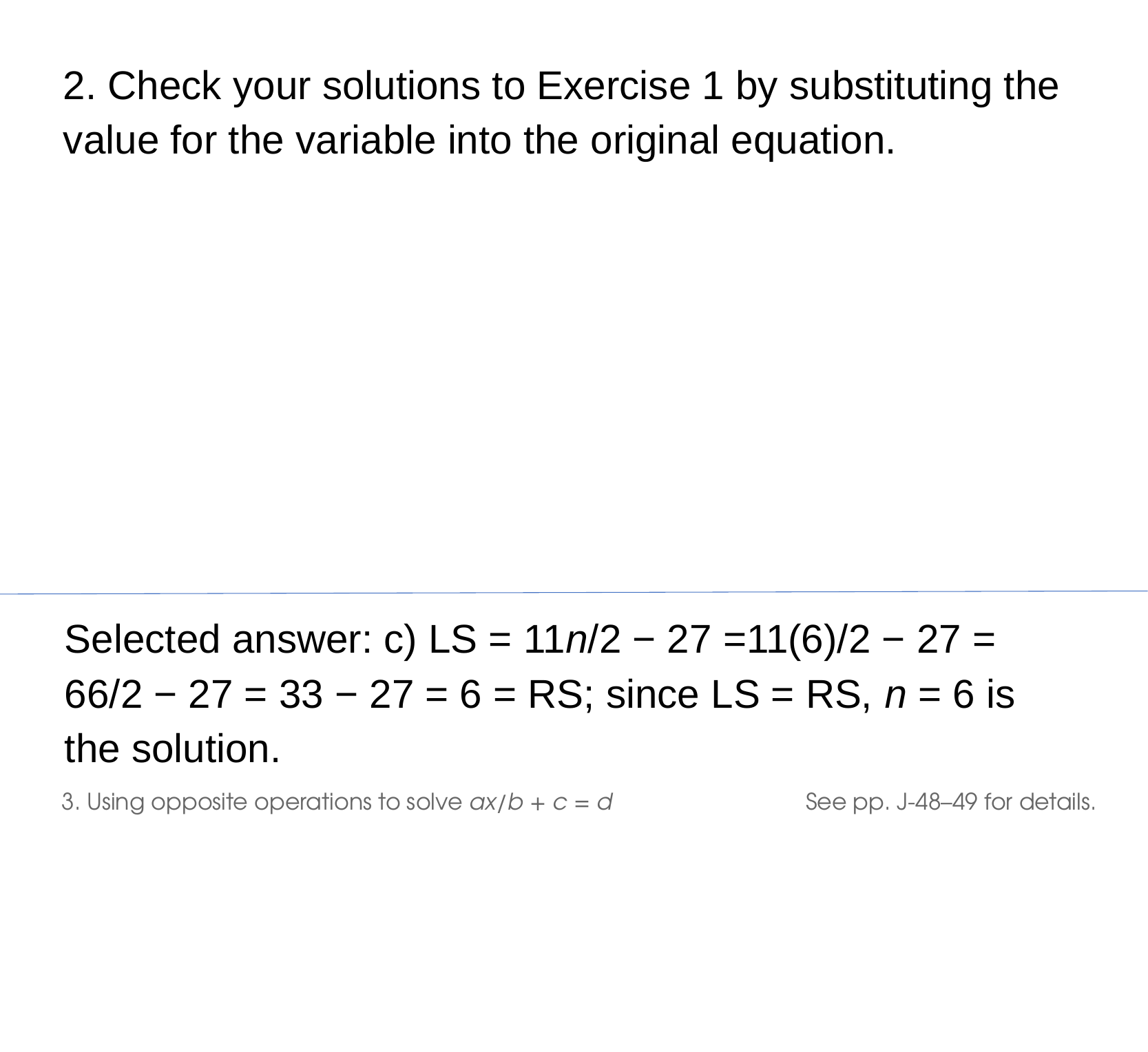

2. Check your solutions to Exercise 1 by substituting the value for the variable into the original equation.
Selected answer: c) LS = 11n/2 − 27 =11(6)/2 − 27 = 66/2 − 27 = 33 − 27 = 6 = RS; since LS = RS, n = 6 is the solution.
3. Using opposite operations to solve ax/b + c = d
See pp. J-48–49 for details.